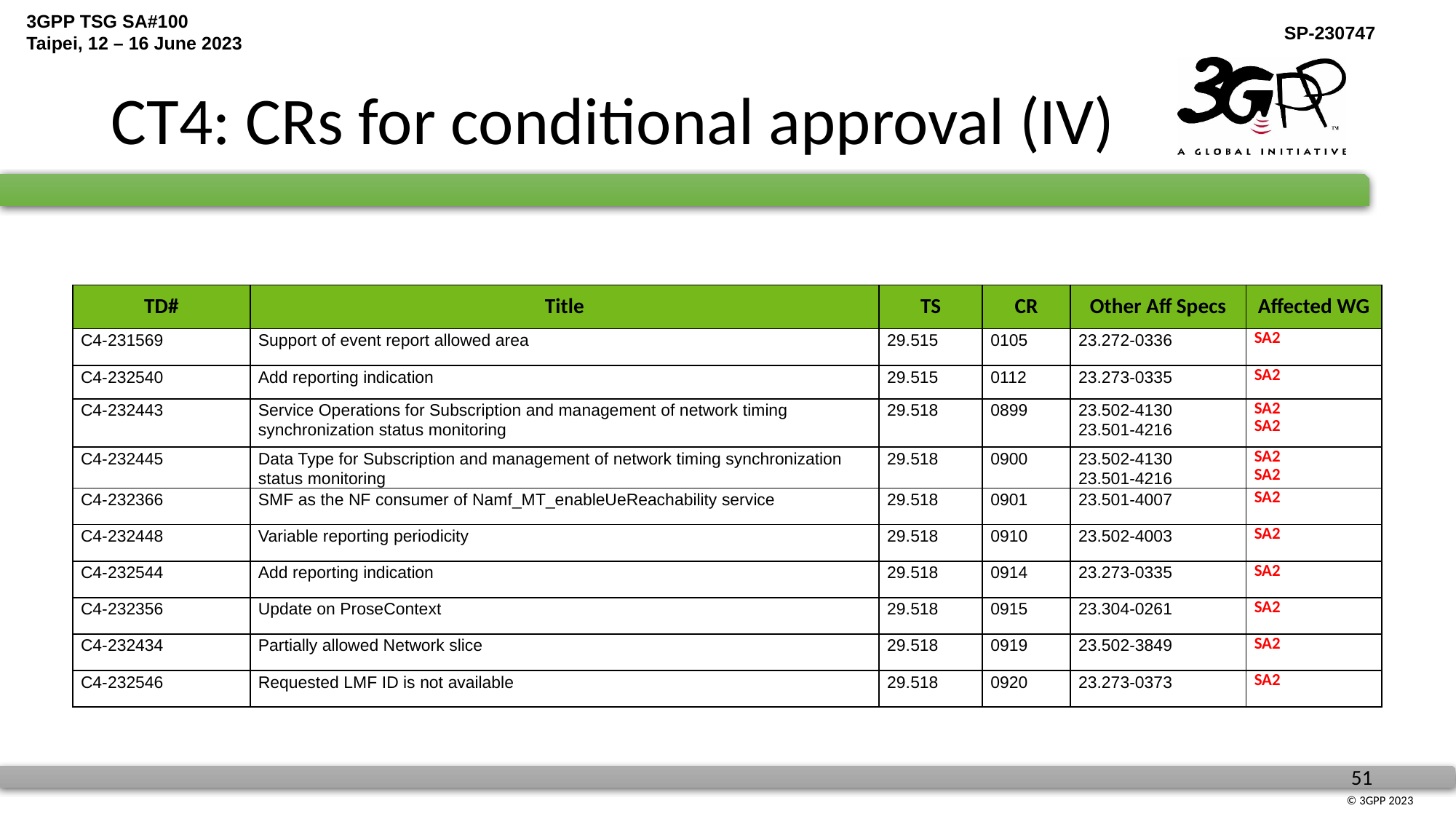

# CT4: CRs for conditional approval (IV)
| TD# | Title | TS | CR | Other Aff Specs | Affected WG |
| --- | --- | --- | --- | --- | --- |
| C4-231569 | Support of event report allowed area | 29.515 | 0105 | 23.272-0336 | SA2 |
| C4-232540 | Add reporting indication | 29.515 | 0112 | 23.273-0335 | SA2 |
| C4-232443 | Service Operations for Subscription and management of network timing synchronization status monitoring | 29.518 | 0899 | 23.502-4130 23.501-4216 | SA2 SA2 |
| C4-232445 | Data Type for Subscription and management of network timing synchronization status monitoring | 29.518 | 0900 | 23.502-4130 23.501-4216 | SA2 SA2 |
| C4-232366 | SMF as the NF consumer of Namf\_MT\_enableUeReachability service | 29.518 | 0901 | 23.501-4007 | SA2 |
| C4-232448 | Variable reporting periodicity | 29.518 | 0910 | 23.502-4003 | SA2 |
| C4-232544 | Add reporting indication | 29.518 | 0914 | 23.273-0335 | SA2 |
| C4-232356 | Update on ProseContext | 29.518 | 0915 | 23.304-0261 | SA2 |
| C4-232434 | Partially allowed Network slice | 29.518 | 0919 | 23.502-3849 | SA2 |
| C4-232546 | Requested LMF ID is not available | 29.518 | 0920 | 23.273-0373 | SA2 |